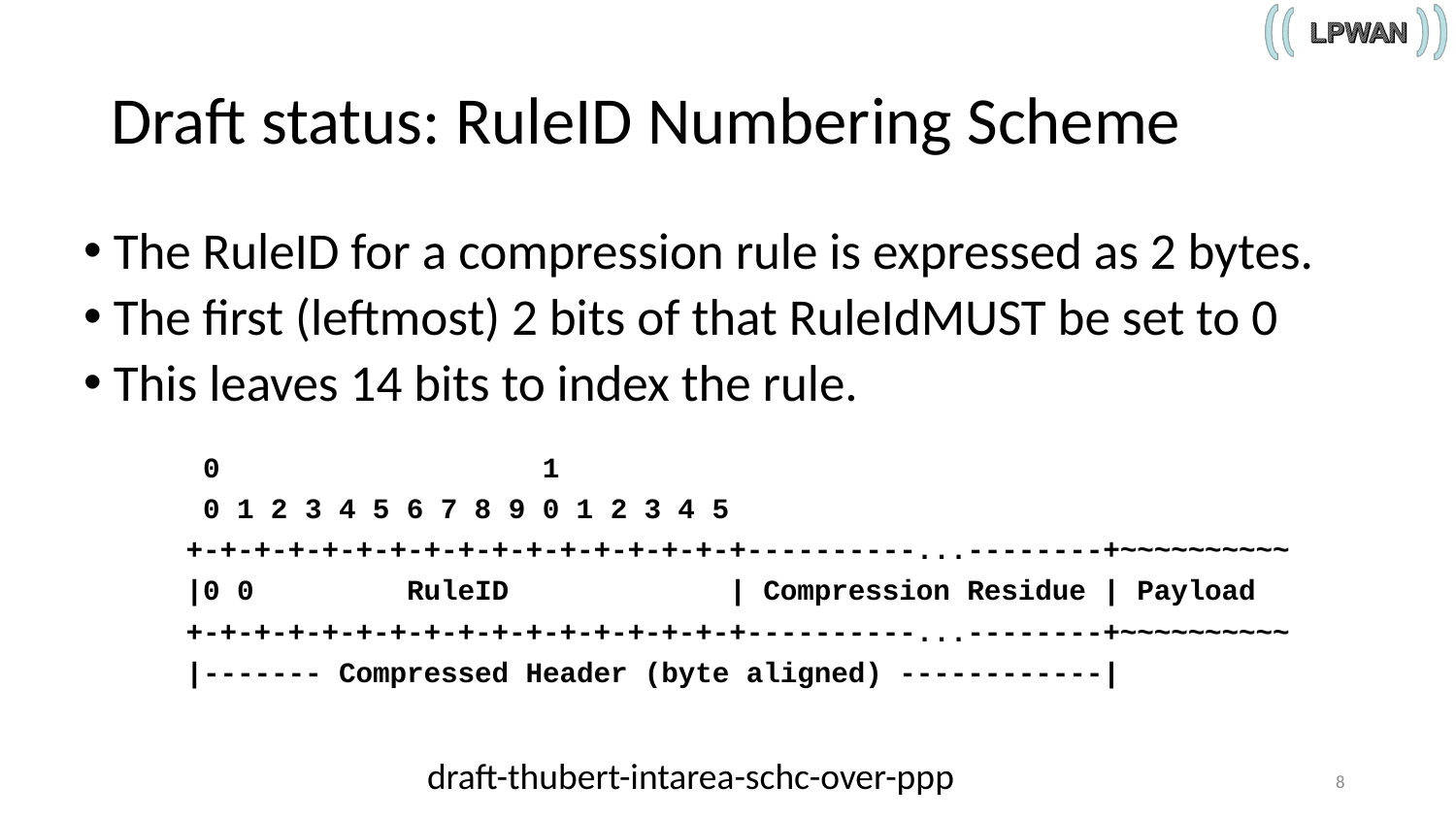

# Draft status: RuleID Numbering Scheme
The RuleID for a compression rule is expressed as 2 bytes.
The first (leftmost) 2 bits of that RuleIdMUST be set to 0
This leaves 14 bits to index the rule.

       0                   1
       0 1 2 3 4 5 6 7 8 9 0 1 2 3 4 5
      +-+-+-+-+-+-+-+-+-+-+-+-+-+-+-+-+----------...--------+~~~~~~~~~~
      |0 0         RuleID             | Compression Residue | Payload
      +-+-+-+-+-+-+-+-+-+-+-+-+-+-+-+-+----------...--------+~~~~~~~~~~
      |------- Compressed Header (byte aligned) ------------|
draft-thubert-intarea-schc-over-ppp
8